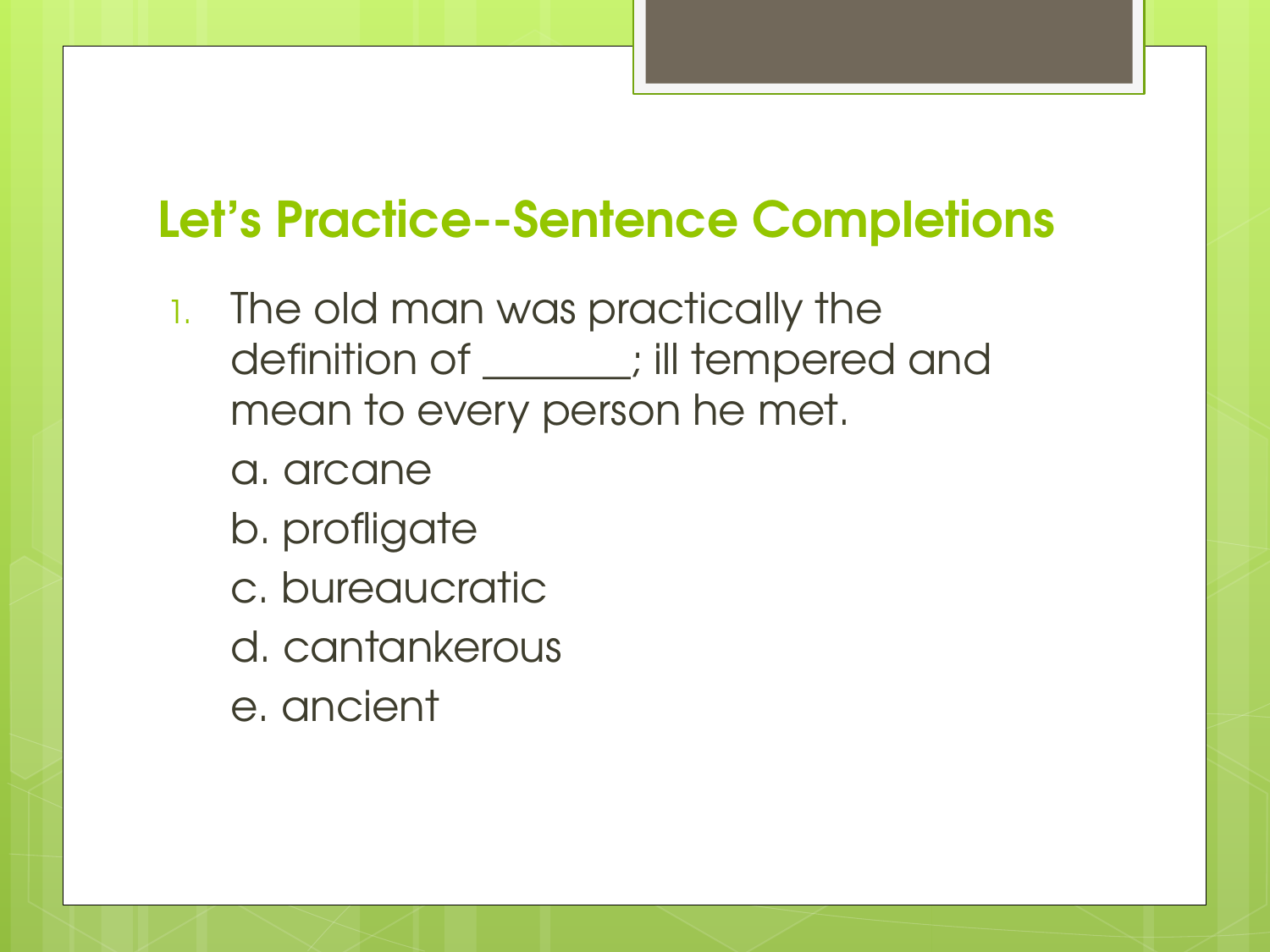

# Let’s Practice--Sentence Completions
The old man was practically the definition of _______; ill tempered and  mean to every person he met.
	a. arcane
	b. profligate
	c. bureaucratic
	d. cantankerous
	e. ancient